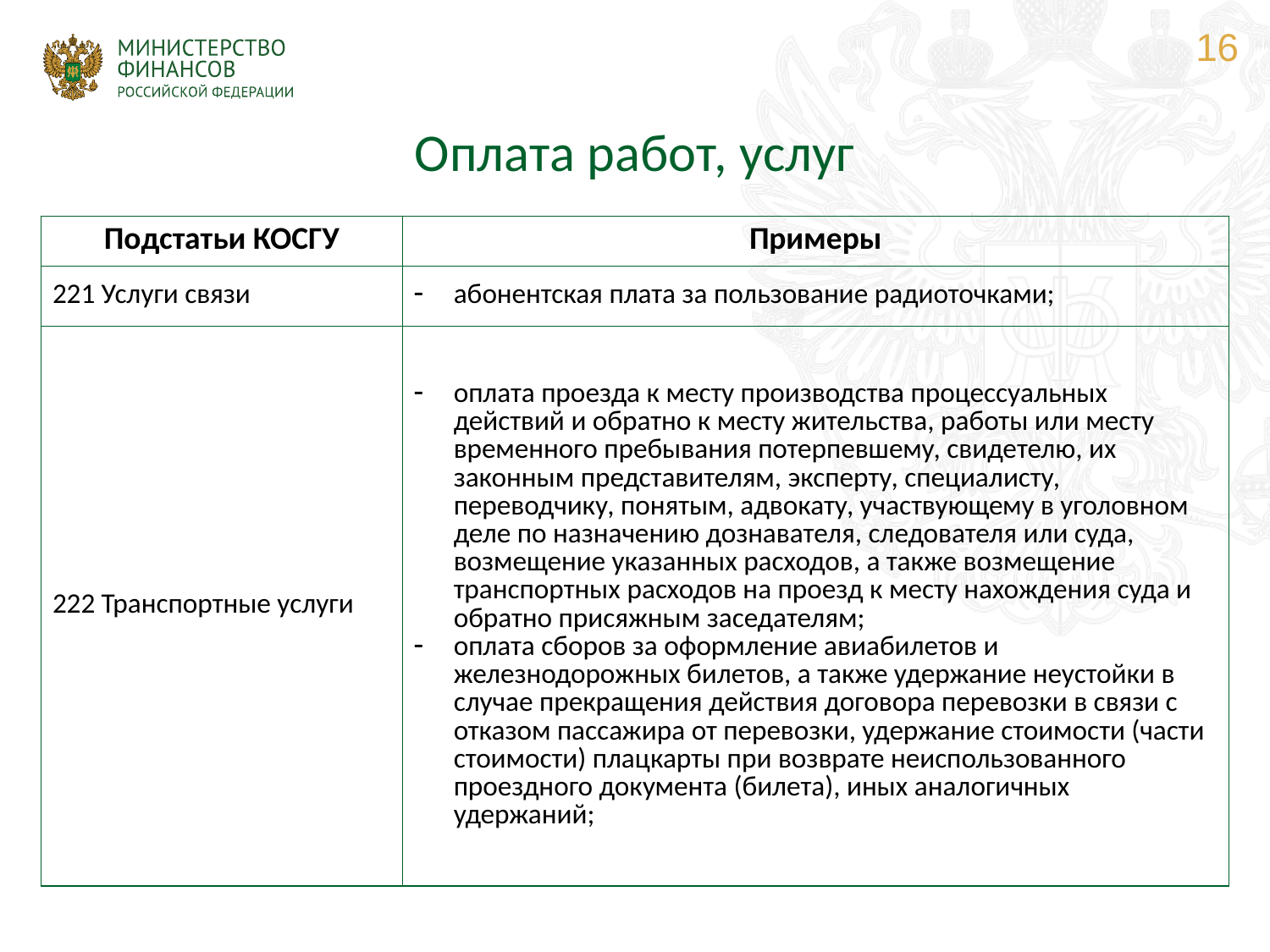

16
# Оплата работ, услуг
| Подстатьи КОСГУ | Примеры |
| --- | --- |
| 221 Услуги связи | абонентская плата за пользование радиоточками; |
| 222 Транспортные услуги | оплата проезда к месту производства процессуальных действий и обратно к месту жительства, работы или месту временного пребывания потерпевшему, свидетелю, их законным представителям, эксперту, специалисту, переводчику, понятым, адвокату, участвующему в уголовном деле по назначению дознавателя, следователя или суда, возмещение указанных расходов, а также возмещение транспортных расходов на проезд к месту нахождения суда и обратно присяжным заседателям; оплата сборов за оформление авиабилетов и железнодорожных билетов, а также удержание неустойки в случае прекращения действия договора перевозки в связи с отказом пассажира от перевозки, удержание стоимости (части стоимости) плацкарты при возврате неиспользованного проездного документа (билета), иных аналогичных удержаний; |